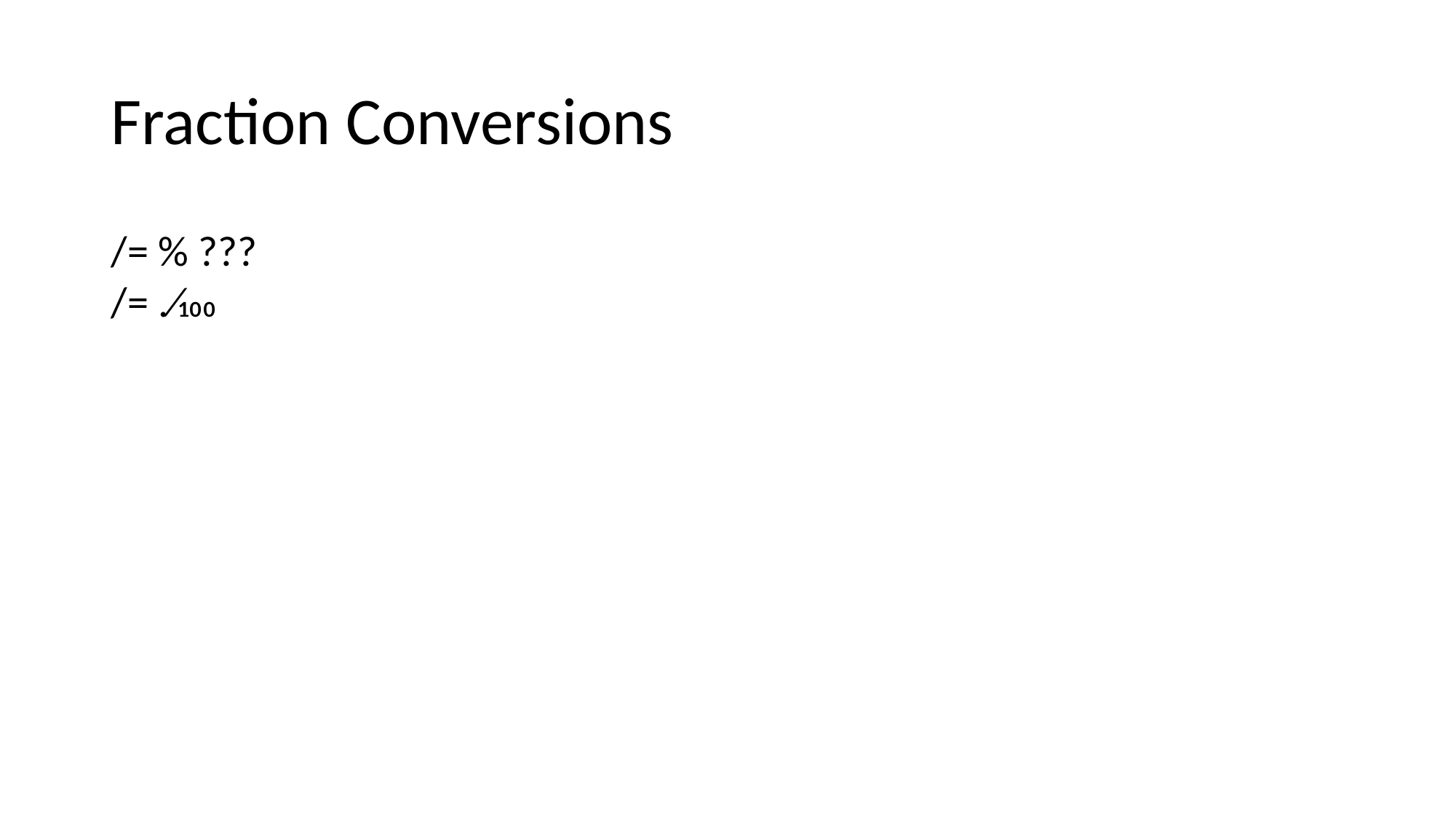

# Fraction Conversions
/= % ???
/= .⁄100